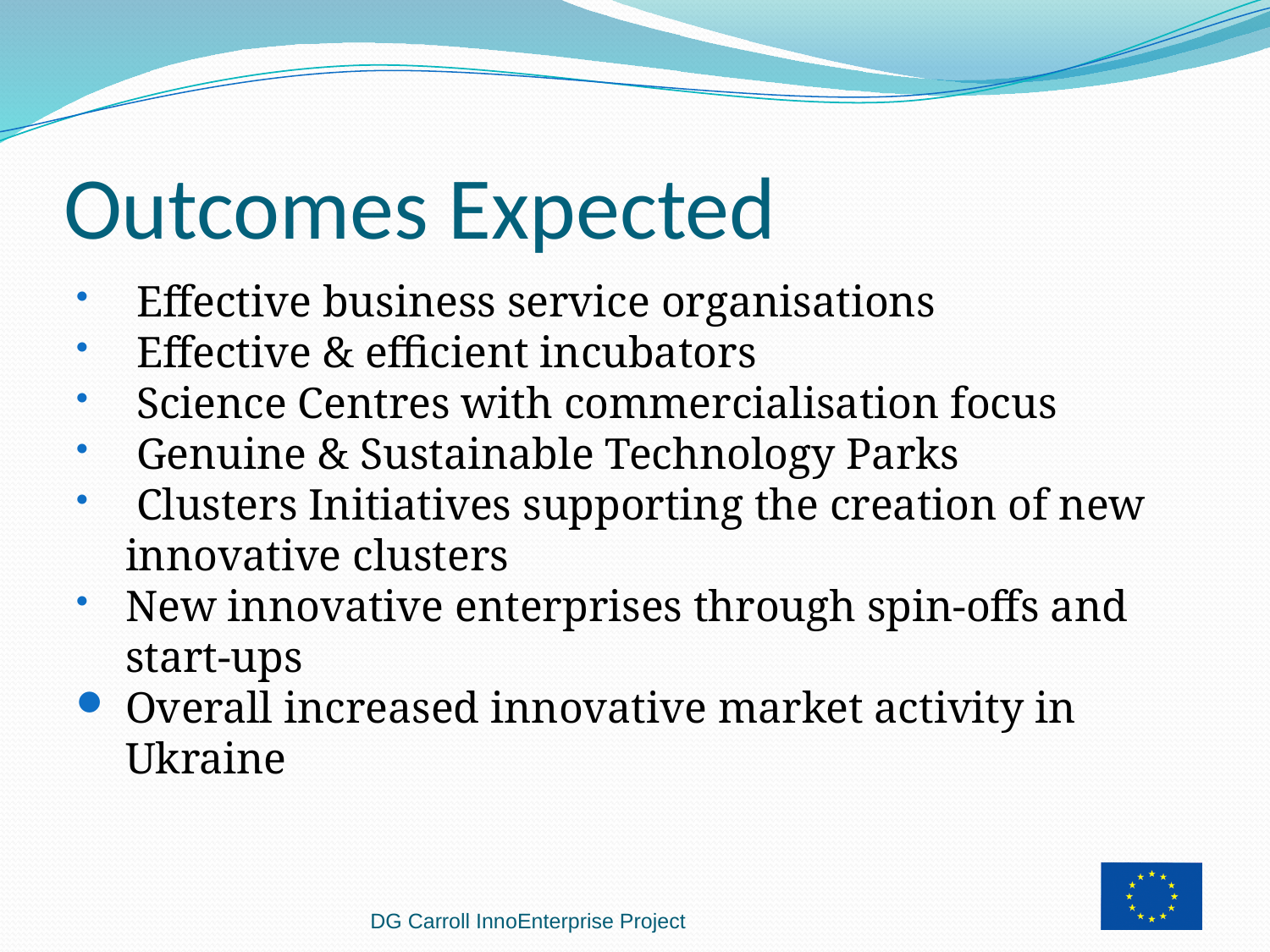

# Outcomes Expected
 Effective business service organisations
 Effective & efficient incubators
 Science Centres with commercialisation focus
 Genuine & Sustainable Technology Parks
 Clusters Initiatives supporting the creation of new innovative clusters
New innovative enterprises through spin-offs and start-ups
Overall increased innovative market activity in Ukraine

DG Carroll InnoEnterprise Project